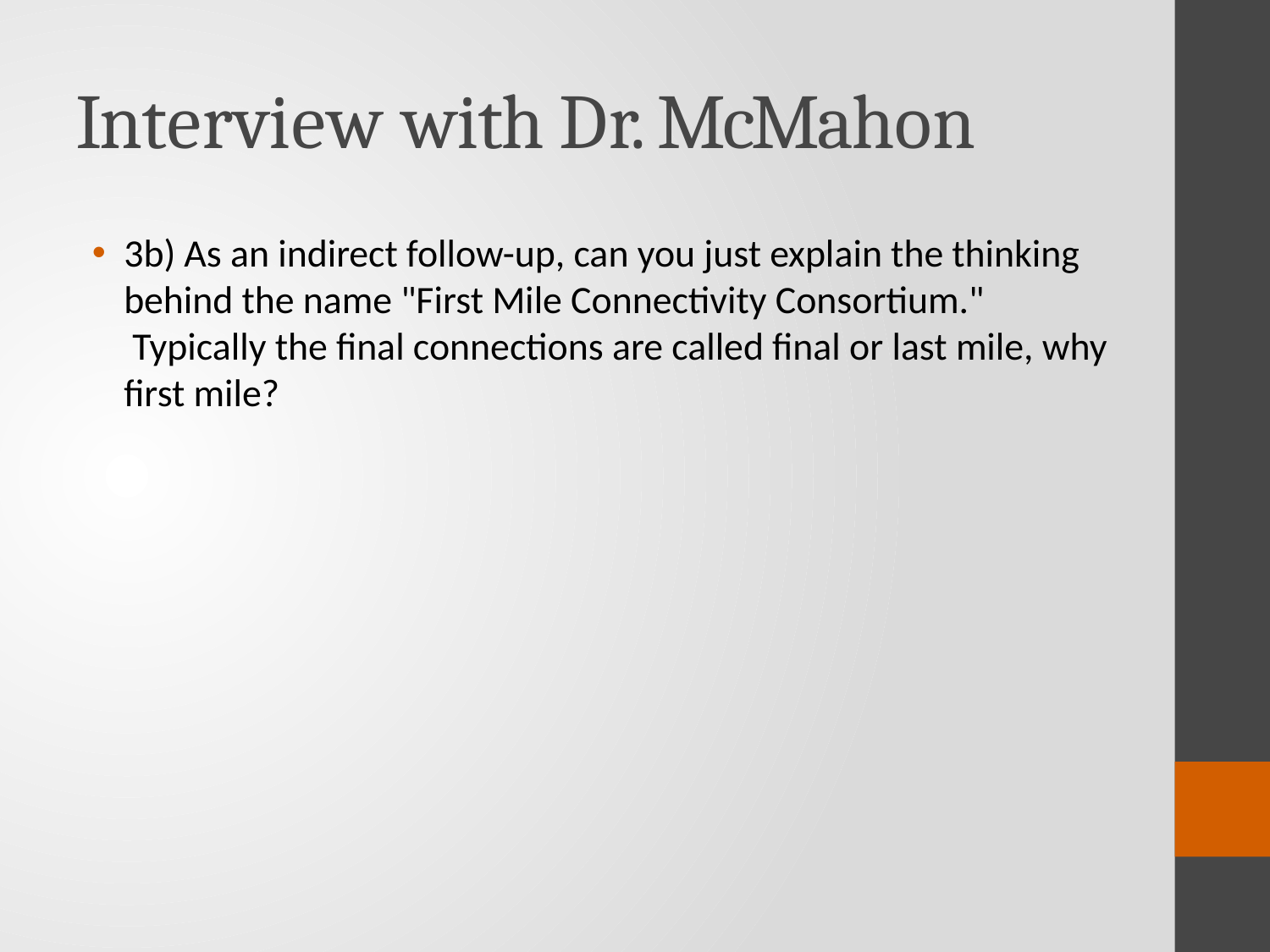

# Interview with Dr. McMahon
3b) As an indirect follow-up, can you just explain the thinking behind the name "First Mile Connectivity Consortium."  Typically the final connections are called final or last mile, why first mile?